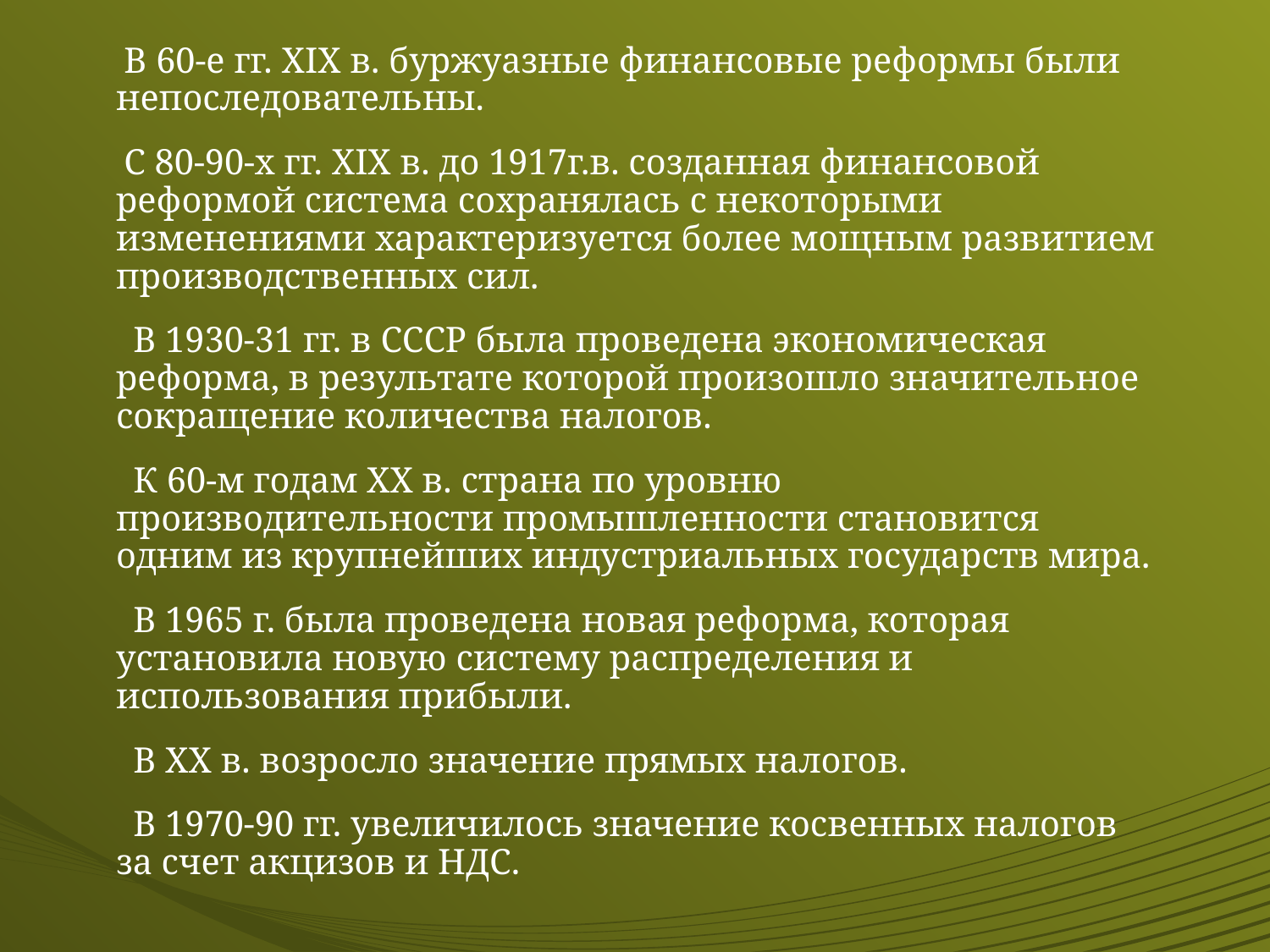

В 60-е гг. XIX в. буржуазные финансовые реформы были непоследовательны.
    С 80-90-х гг. XIX в. до 1917г.в. созданная финансовой реформой система сохранялась с некоторыми изменениями характеризуется более мощным развитием производственных сил.
     В 1930-31 гг. в СССР была проведена экономическая реформа, в результате которой произошло значительное сокращение количества налогов.
     К 60-м годам XX в. страна по уровню производительности промышленности становится одним из крупнейших индустриальных государств мира.
     В 1965 г. была проведена новая реформа, которая установила новую систему распределения и использования прибыли.
     В XX в. возросло значение прямых налогов.
     В 1970-90 гг. увеличилось значение косвенных налогов за счет акцизов и НДС.